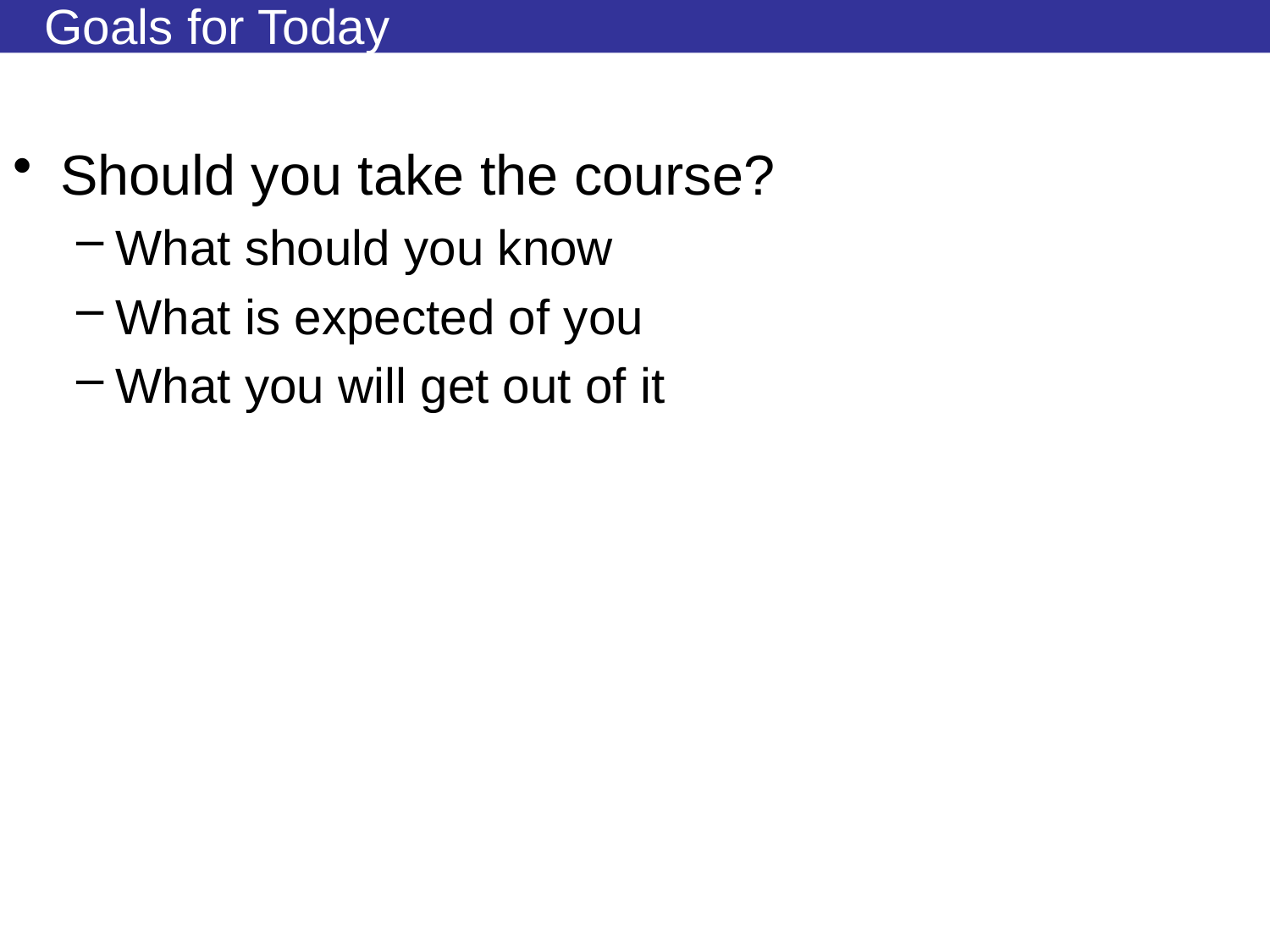

# Goals for Today

Should you take the course?
What should you know
What is expected of you
What you will get out of it